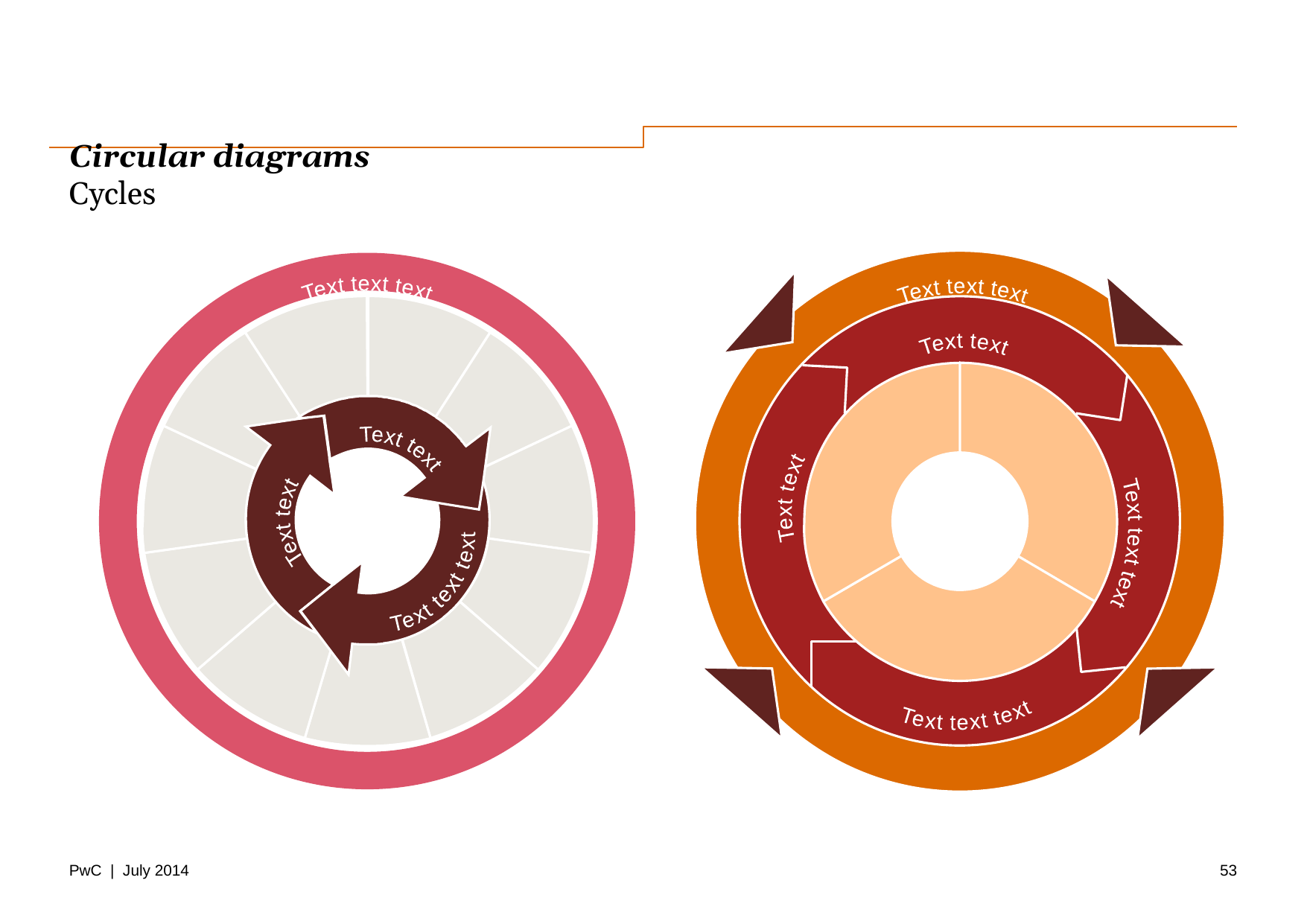

# Circular diagrams Cycles

Text text text

Text text

Text text

Text text text

Text text text

Text text text

Text text
Text text

Text text text

53